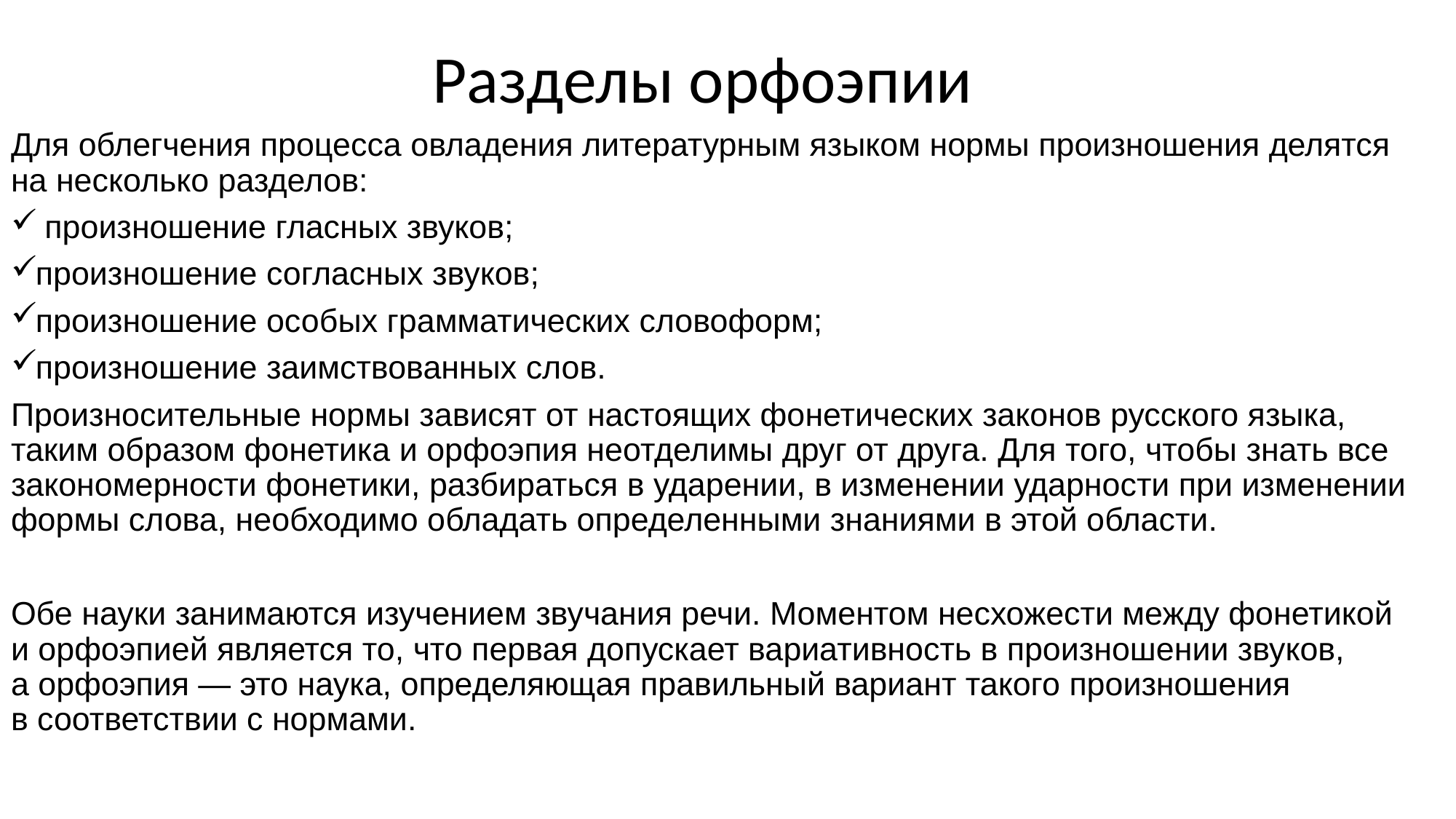

# Разделы орфоэпии
Для облегчения процесса овладения литературным языком нормы произношения делятся на несколько разделов:
 произношение гласных звуков;
произношение согласных звуков;
произношение особых грамматических словоформ;
произношение заимствованных слов.
Произносительные нормы зависят от настоящих фонетических законов русского языка, таким образом фонетика и орфоэпия неотделимы друг от друга. Для того, чтобы знать все закономерности фонетики, разбираться в ударении, в изменении ударности при изменении формы слова, необходимо обладать определенными знаниями в этой области.

Обе науки занимаются изучением звучания речи. Моментом несхожести между фонетикой и орфоэпией является то, что первая допускает вариативность в произношении звуков, а орфоэпия — это наука, определяющая правильный вариант такого произношения в соответствии с нормами.